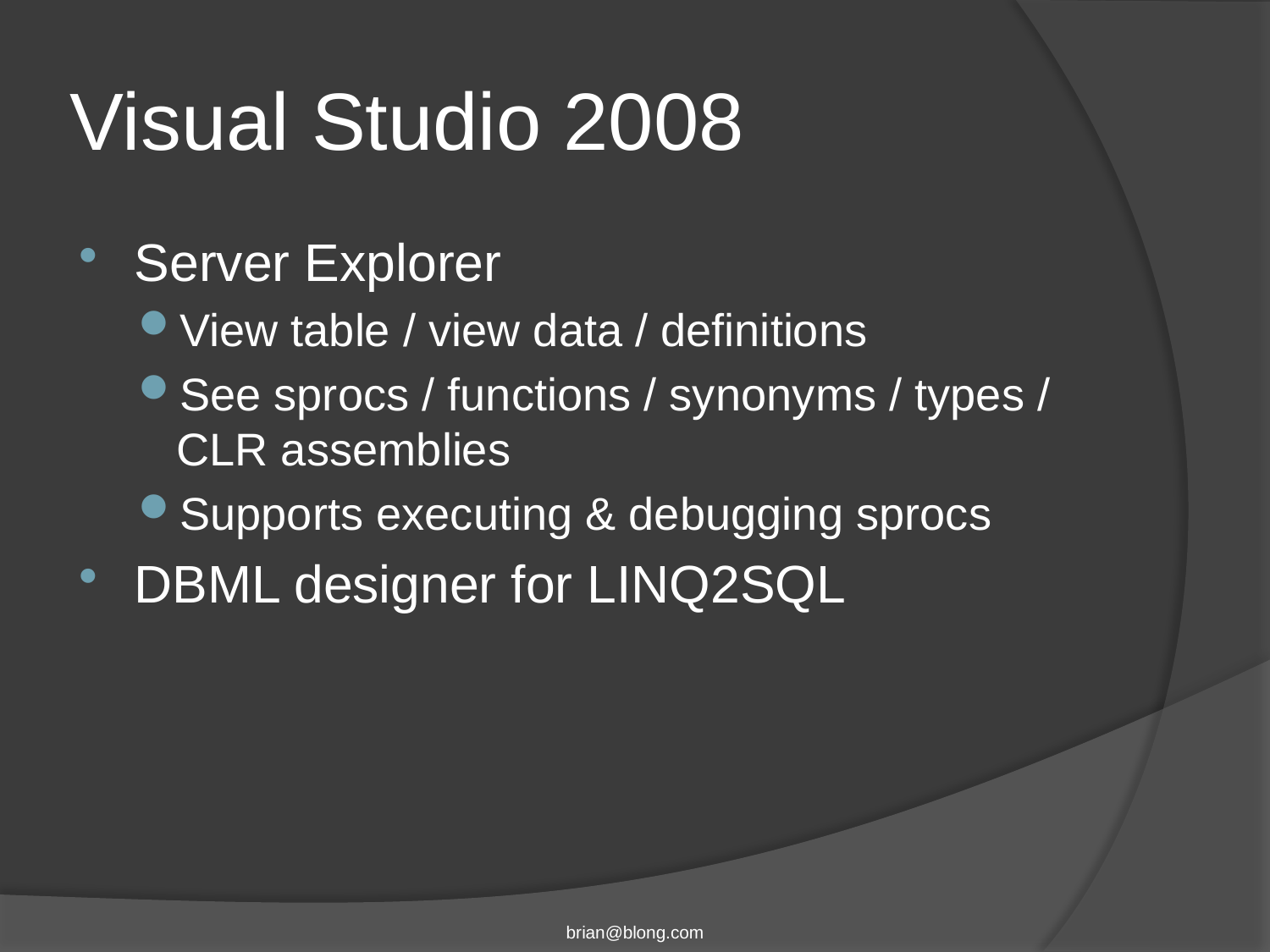

# Visual Studio 2008
Server Explorer
View table / view data / definitions
See sprocs / functions / synonyms / types / CLR assemblies
Supports executing & debugging sprocs
DBML designer for LINQ2SQL
brian@blong.com